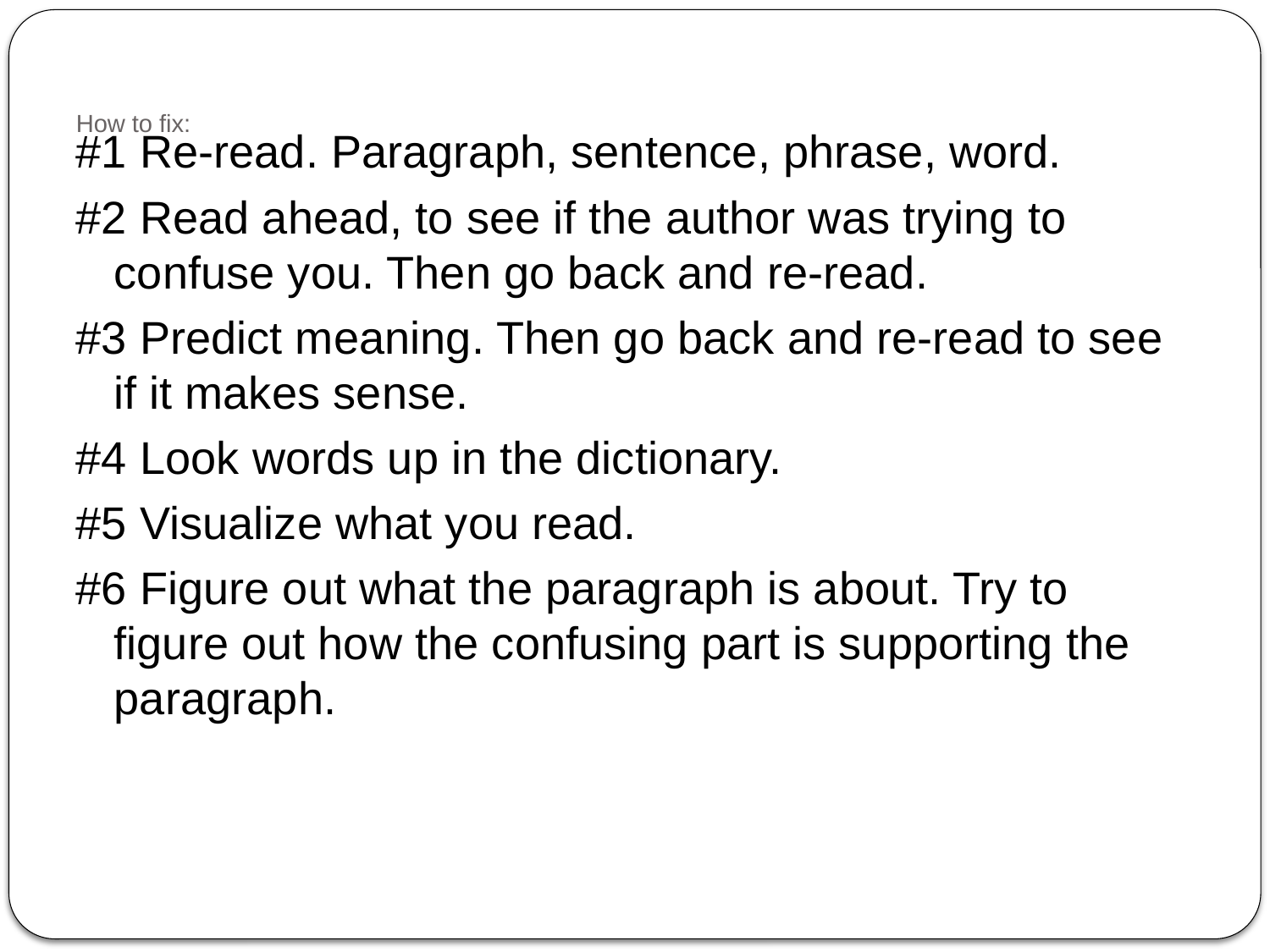

# How to fix:
#1 Re-read. Paragraph, sentence, phrase, word.
#2 Read ahead, to see if the author was trying to confuse you. Then go back and re-read.
#3 Predict meaning. Then go back and re-read to see if it makes sense.
#4 Look words up in the dictionary.
#5 Visualize what you read.
#6 Figure out what the paragraph is about. Try to figure out how the confusing part is supporting the paragraph.